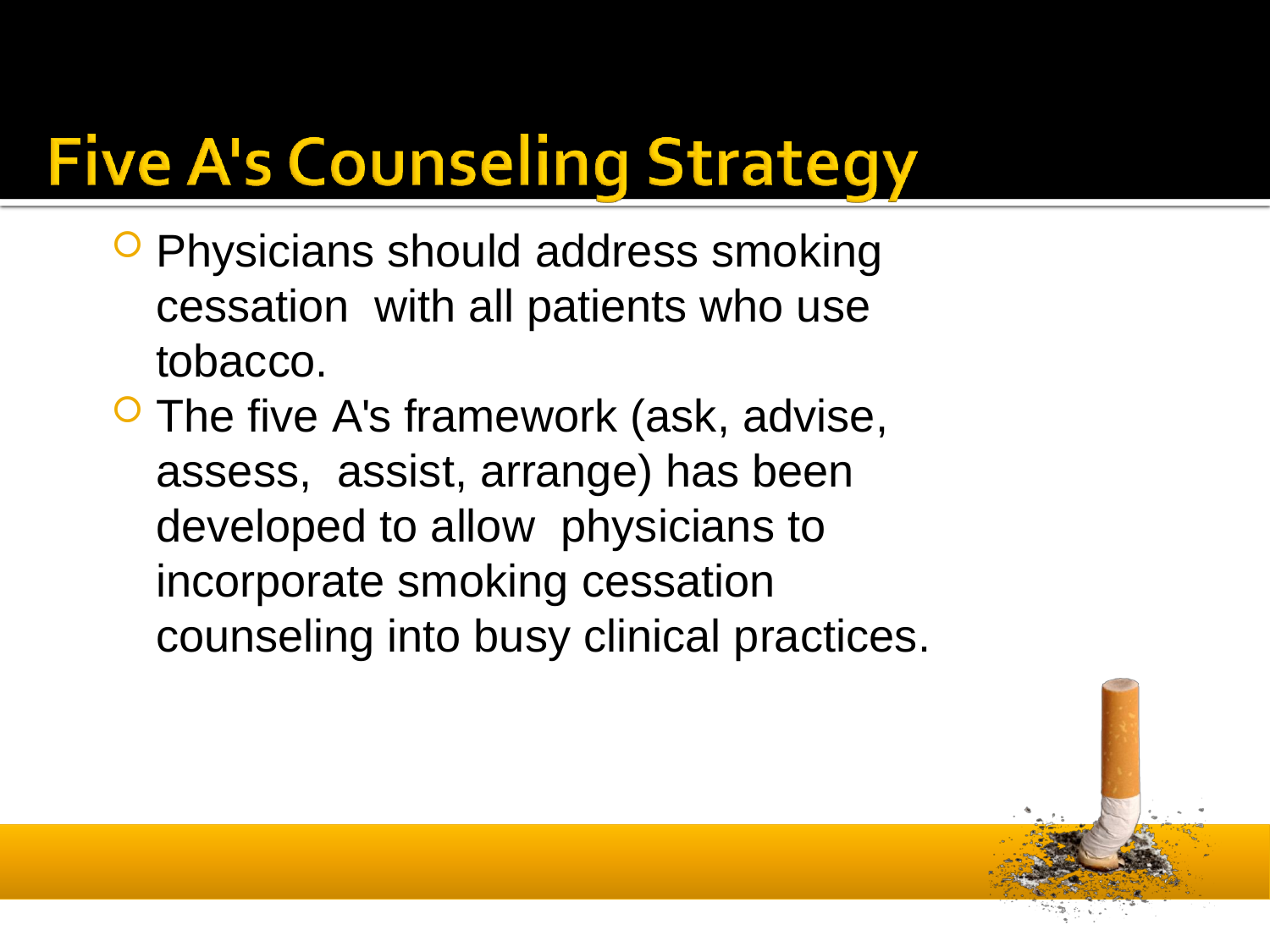

Physicians should address smoking cessation  with all patients who use tobacco.
The five A's framework (ask, advise, assess,  assist, arrange) has been developed to allow  physicians to incorporate smoking cessation  counseling into busy clinical practices.